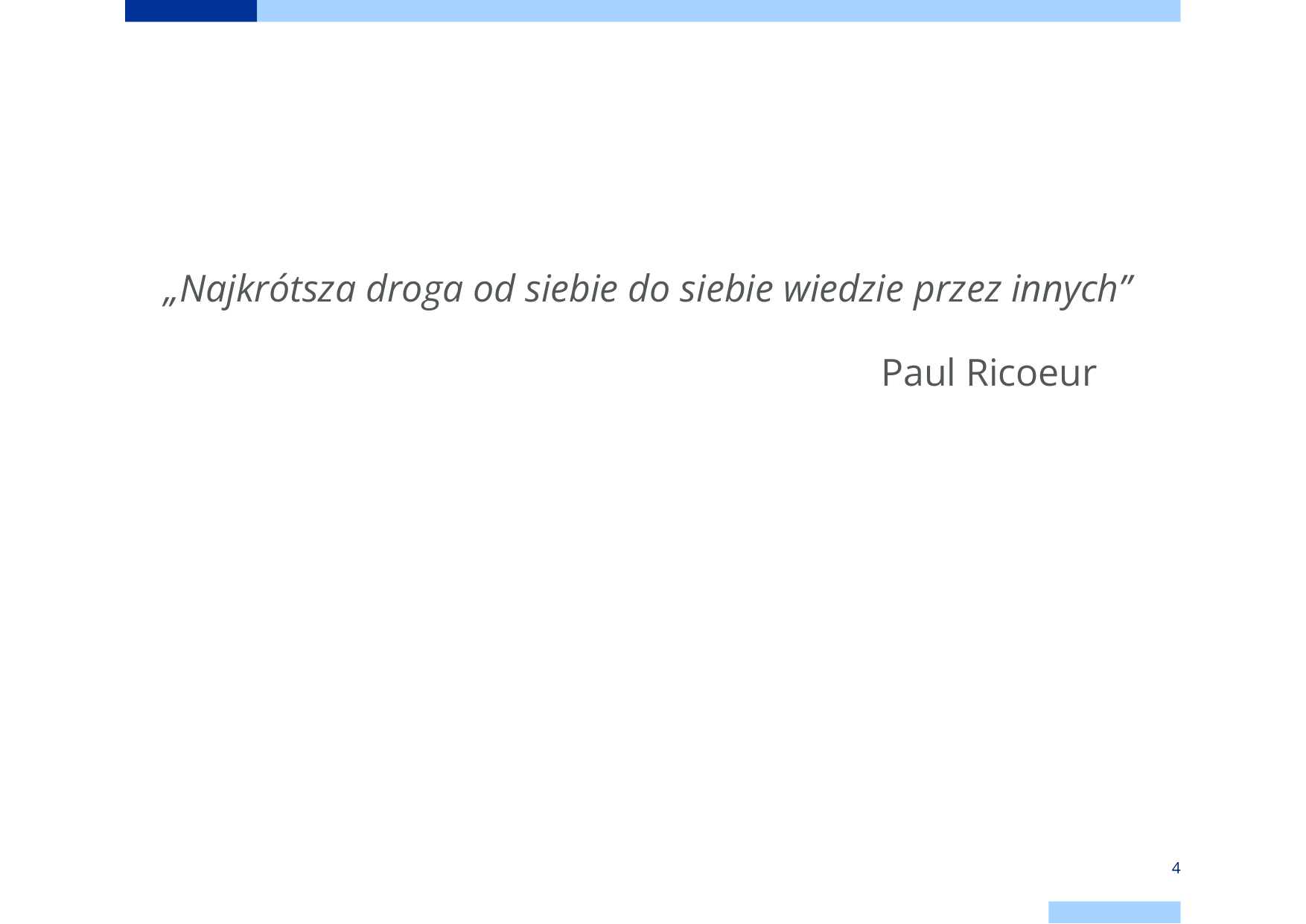

„Najkrótsza droga od siebie do siebie wiedzie przez innych”
                                                                               Paul Ricoeur
4